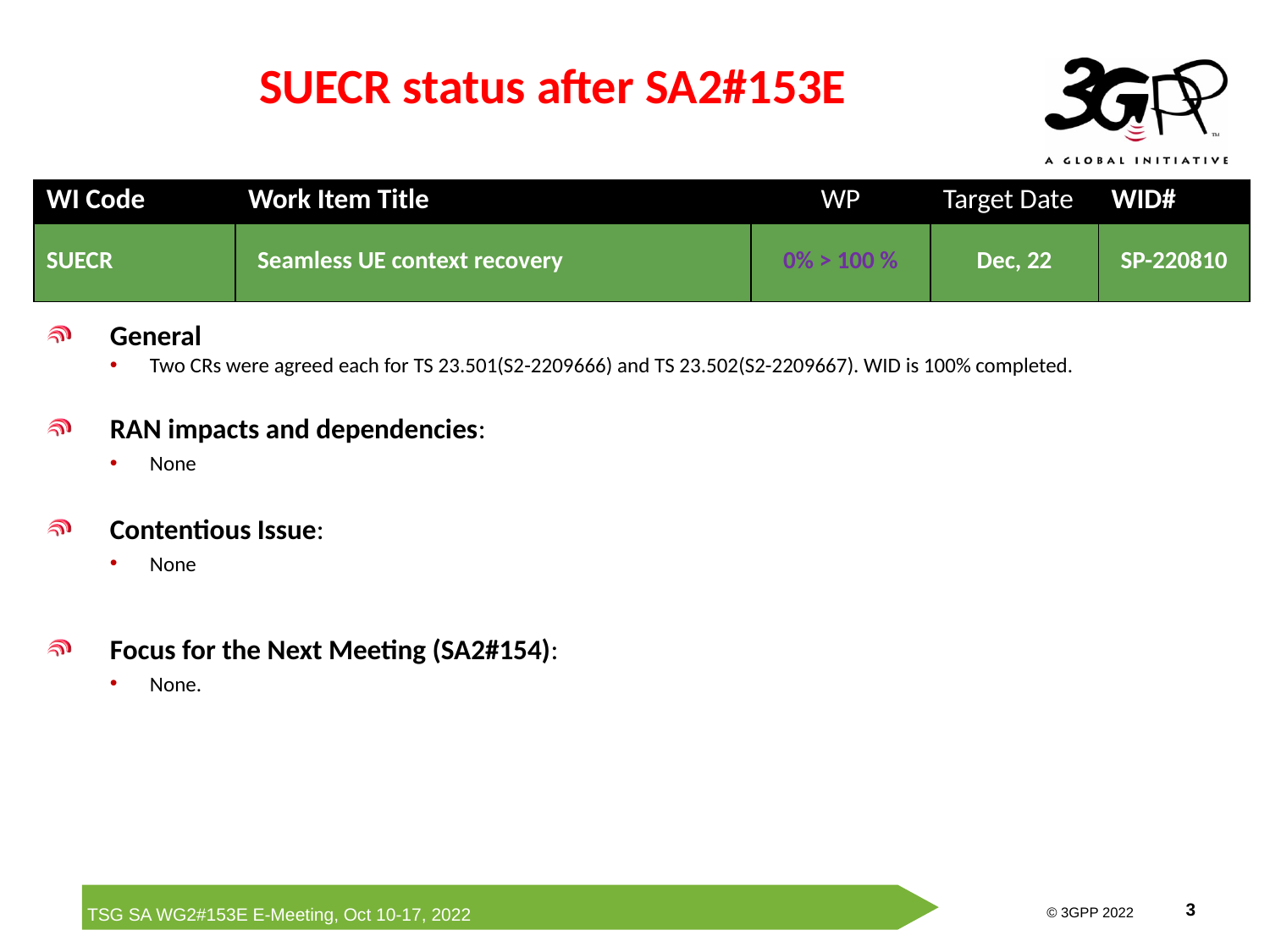

# SUECR status after SA2#153E
| WI Code | Work Item Title | WP | Target Date | WID# |
| --- | --- | --- | --- | --- |
| SUECR | Seamless UE context recovery | 0% > 100 % | Dec, 22 | SP-220810 |
General
Two CRs were agreed each for TS 23.501(S2-2209666) and TS 23.502(S2-2209667). WID is 100% completed.

RAN impacts and dependencies:
None

Contentious Issue:
None

Focus for the Next Meeting (SA2#154):
None.